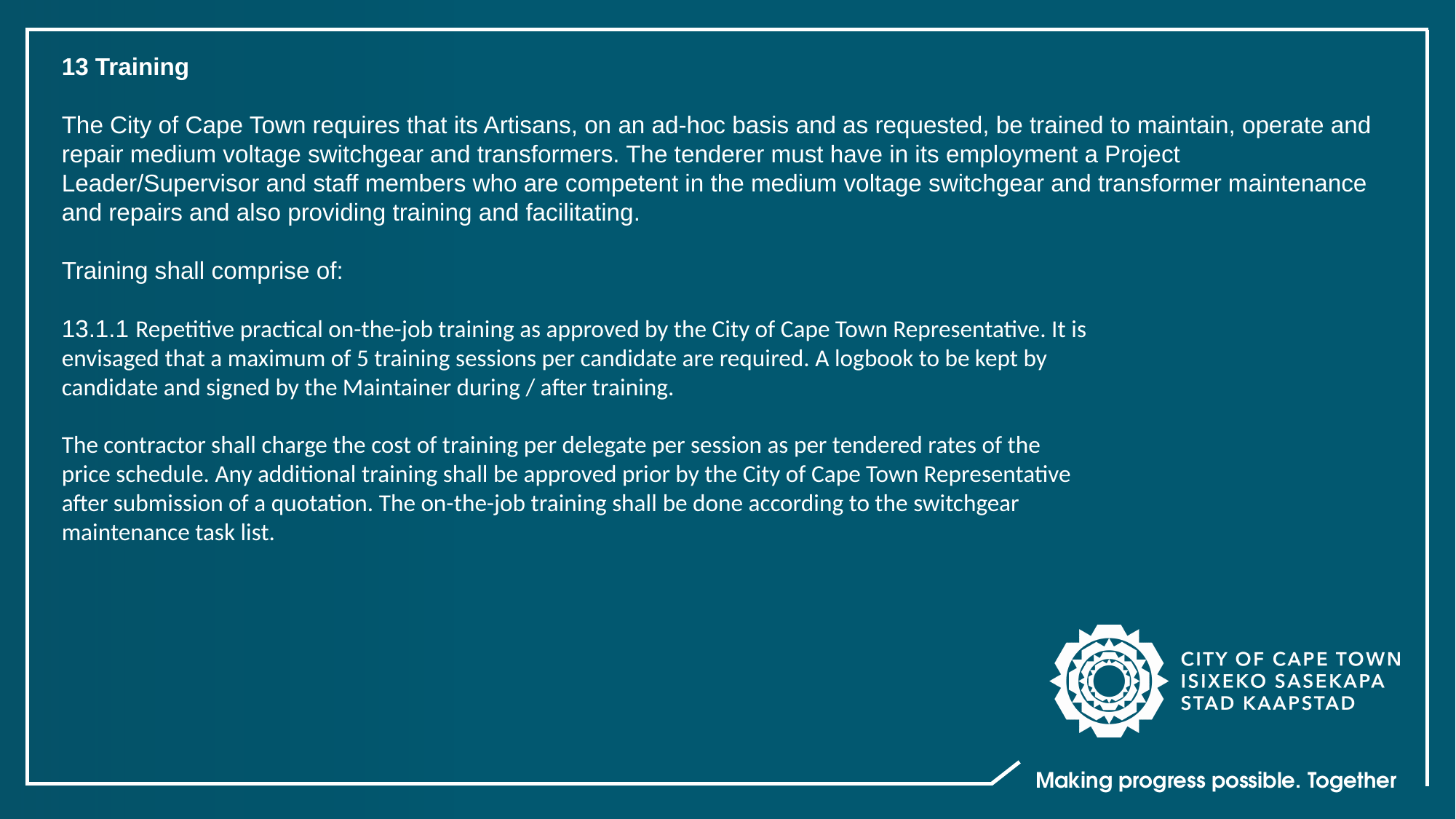

13 Training

The City of Cape Town requires that its Artisans, on an ad-hoc basis and as requested, be trained to maintain, operate and repair medium voltage switchgear and transformers. The tenderer must have in its employment a Project Leader/Supervisor and staff members who are competent in the medium voltage switchgear and transformer maintenance and repairs and also providing training and facilitating.

Training shall comprise of:

13.1.1 Repetitive practical on-the-job training as approved by the City of Cape Town Representative. It is
envisaged that a maximum of 5 training sessions per candidate are required. A logbook to be kept by
candidate and signed by the Maintainer during / after training.

The contractor shall charge the cost of training per delegate per session as per tendered rates of the
price schedule. Any additional training shall be approved prior by the City of Cape Town Representative
after submission of a quotation. The on-the-job training shall be done according to the switchgear
maintenance task list.